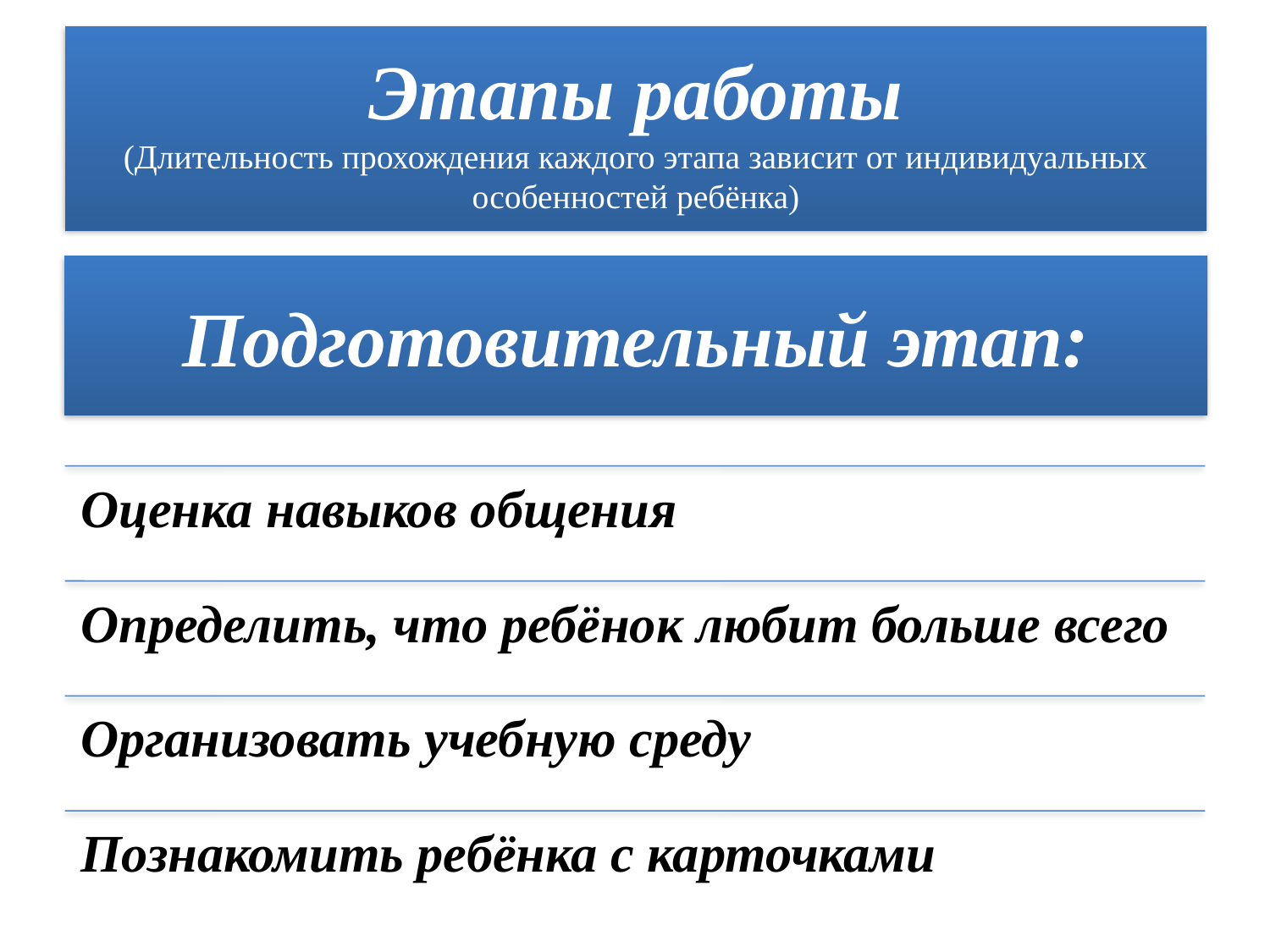

Этапы работы
(Длительность прохождения каждого этапа зависит от индивидуальных особенностей ребёнка)
# Подготовительный этап:
Оценка навыков общения
Определить, что ребёнок любит больше всего
Организовать учебную среду
Познакомить ребёнка с карточками